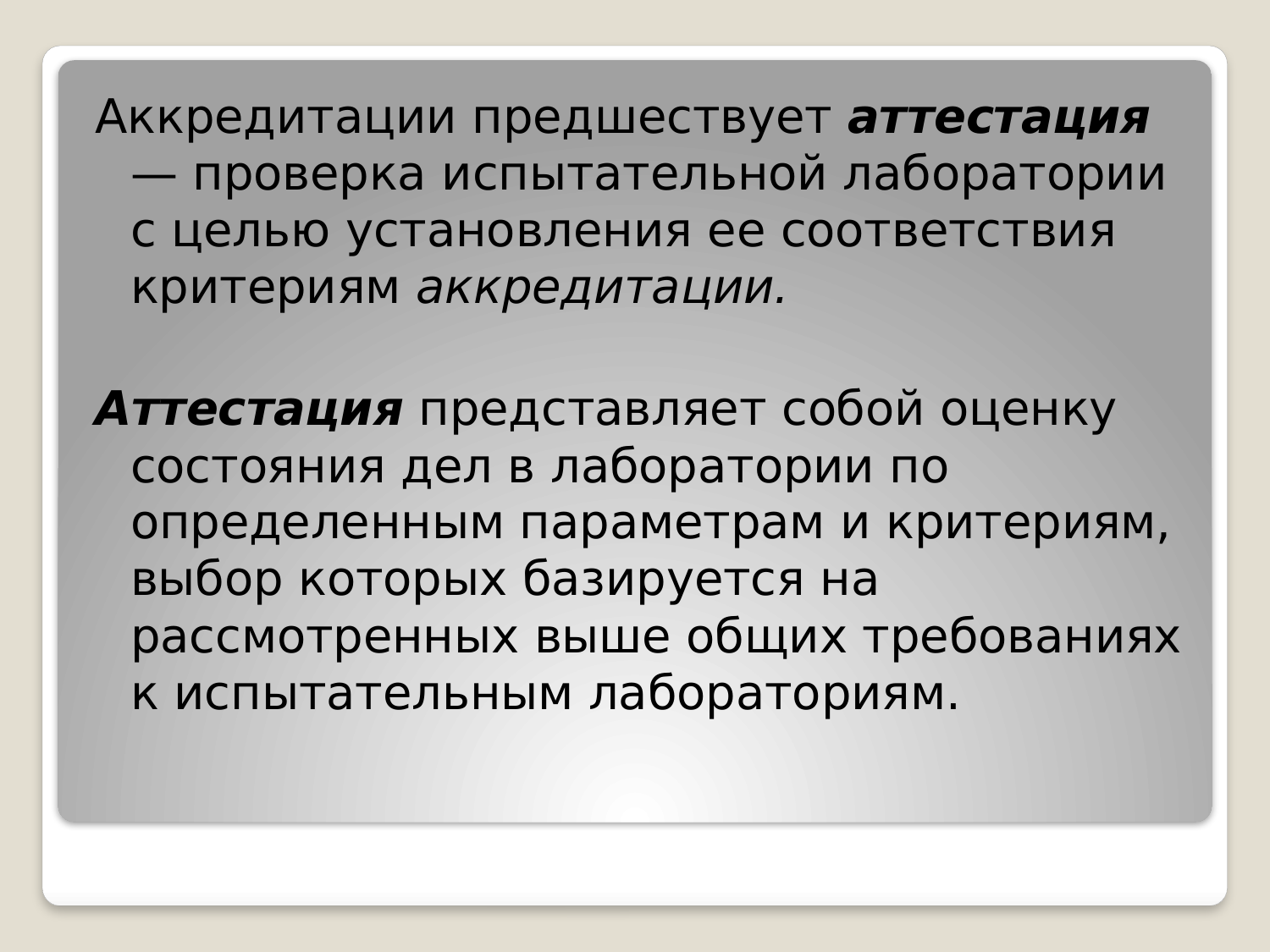

Аккредитации предшествует аттестация — проверка испытательной лаборатории с целью установления ее соответствия критериям аккредитации.

Аттестация представляет собой оценку состояния дел в лаборатории по определенным параметрам и критериям, выбор которых базируется на рассмотренных выше общих требованиях к испытательным лабораториям.